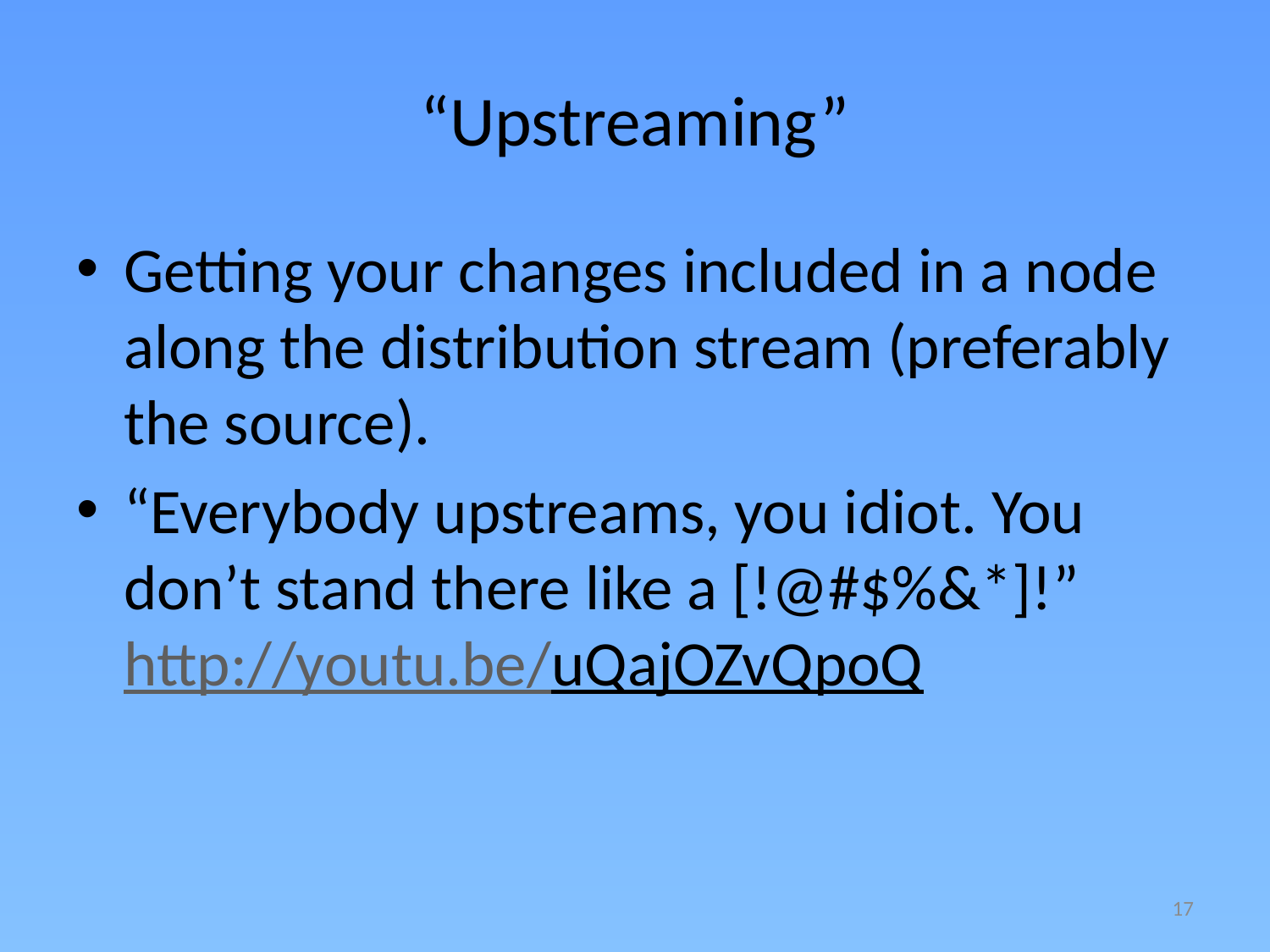

# “Upstreaming”
Getting your changes included in a node along the distribution stream (preferably the source).
“Everybody upstreams, you idiot. You don’t stand there like a [!@#$%&*]!” http://youtu.be/uQajOZvQpoQ
17